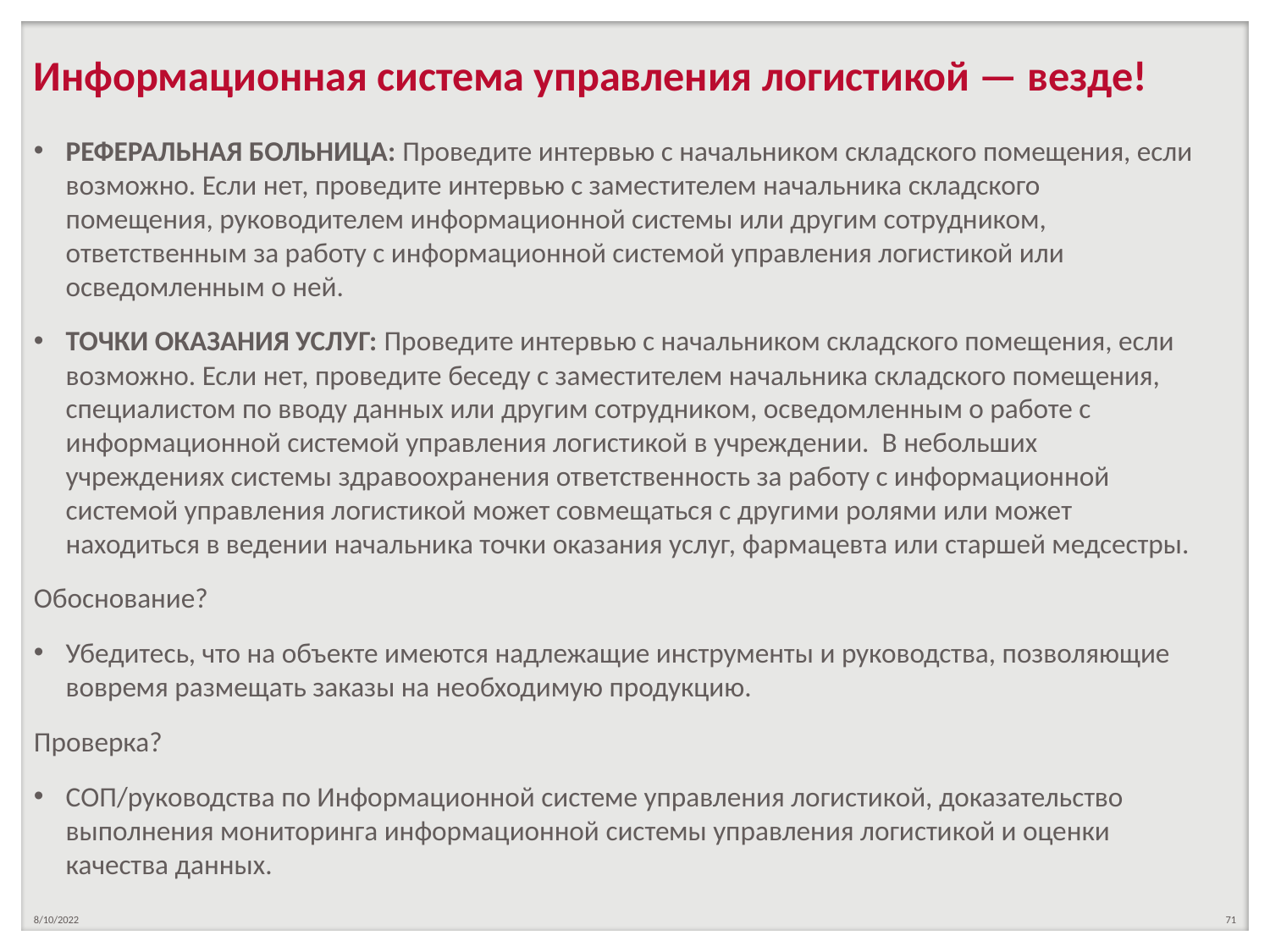

# Информационная система управления логистикой — везде!
РЕФЕРАЛЬНАЯ БОЛЬНИЦА: Проведите интервью с начальником складского помещения, если возможно. Если нет, проведите интервью с заместителем начальника складского помещения, руководителем информационной системы или другим сотрудником, ответственным за работу с информационной системой управления логистикой или осведомленным о ней.
ТОЧКИ ОКАЗАНИЯ УСЛУГ: Проведите интервью с начальником складского помещения, если возможно. Если нет, проведите беседу с заместителем начальника складского помещения, специалистом по вводу данных или другим сотрудником, осведомленным о работе с информационной системой управления логистикой в учреждении.  В небольших учреждениях системы здравоохранения ответственность за работу с информационной системой управления логистикой может совмещаться с другими ролями или может находиться в ведении начальника точки оказания услуг, фармацевта или старшей медсестры.
Обоснование?
Убедитесь, что на объекте имеются надлежащие инструменты и руководства, позволяющие вовремя размещать заказы на необходимую продукцию.
Проверка?
СОП/руководства по Информационной системе управления логистикой, доказательство выполнения мониторинга информационной системы управления логистикой и оценки качества данных.
8/10/2022
71